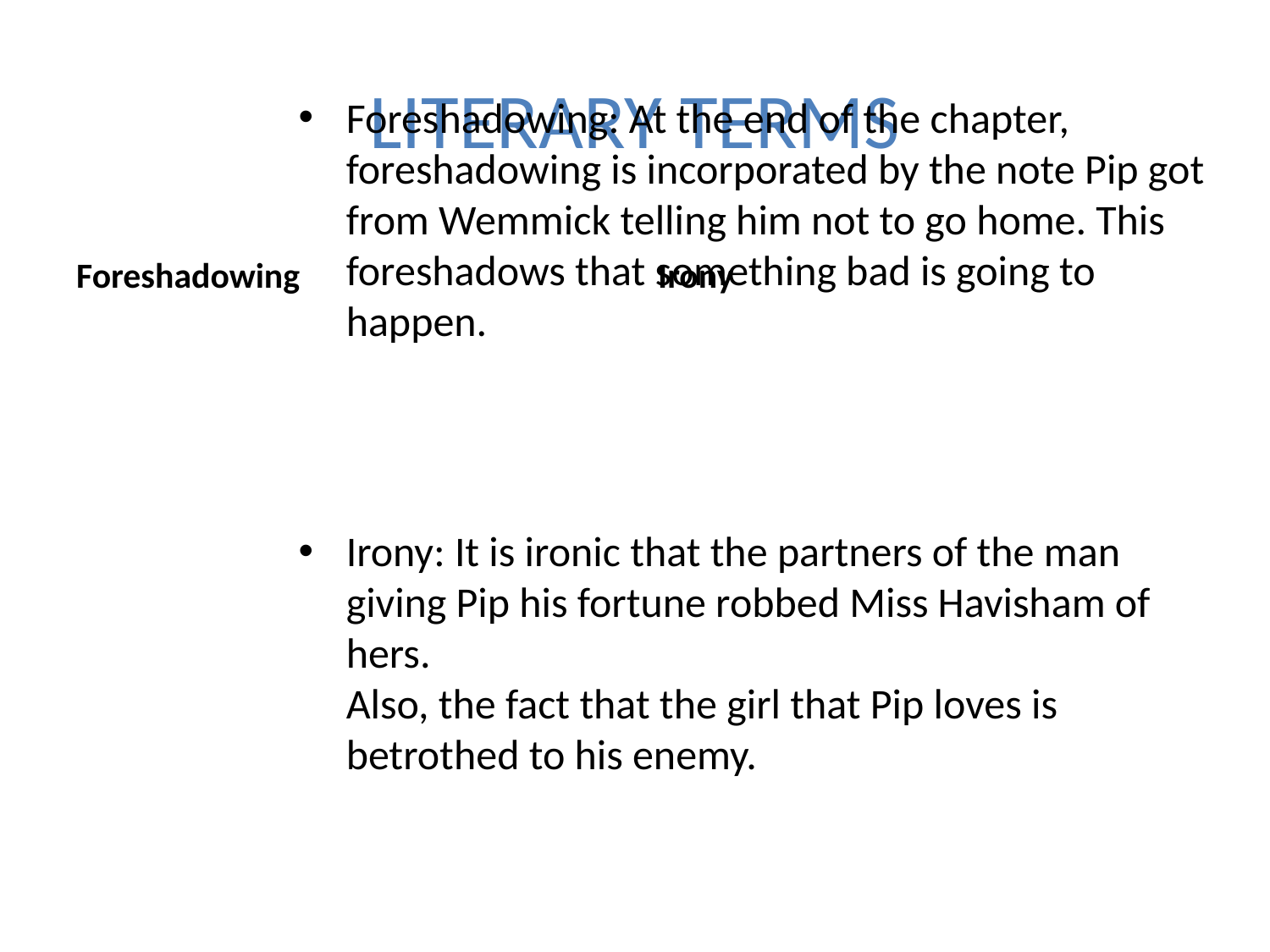

# LITERARY TERMS
Foreshadowing: At the end of the chapter, foreshadowing is incorporated by the note Pip got from Wemmick telling him not to go home. This foreshadows that something bad is going to happen.
Foreshadowing
Irony
Irony: It is ironic that the partners of the man giving Pip his fortune robbed Miss Havisham of hers.
Also, the fact that the girl that Pip loves is betrothed to his enemy.